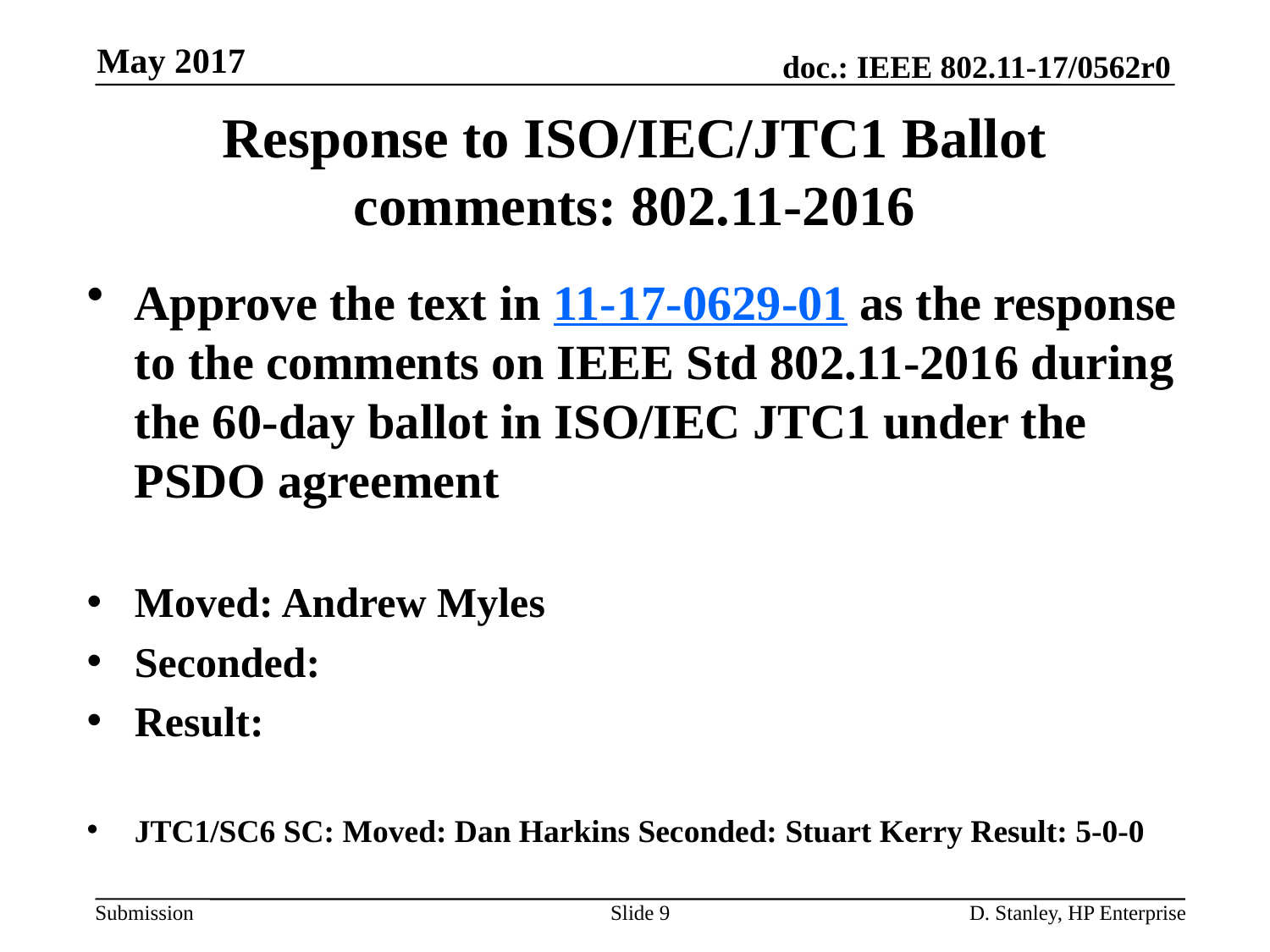

May 2017
# Response to ISO/IEC/JTC1 Ballot comments: 802.11-2016
Approve the text in 11-17-0629-01 as the response to the comments on IEEE Std 802.11-2016 during the 60-day ballot in ISO/IEC JTC1 under the PSDO agreement

Moved: Andrew Myles
Seconded:
Result:

JTC1/SC6 SC: Moved: Dan Harkins Seconded: Stuart Kerry Result: 5-0-0

Slide 9
D. Stanley, HP Enterprise